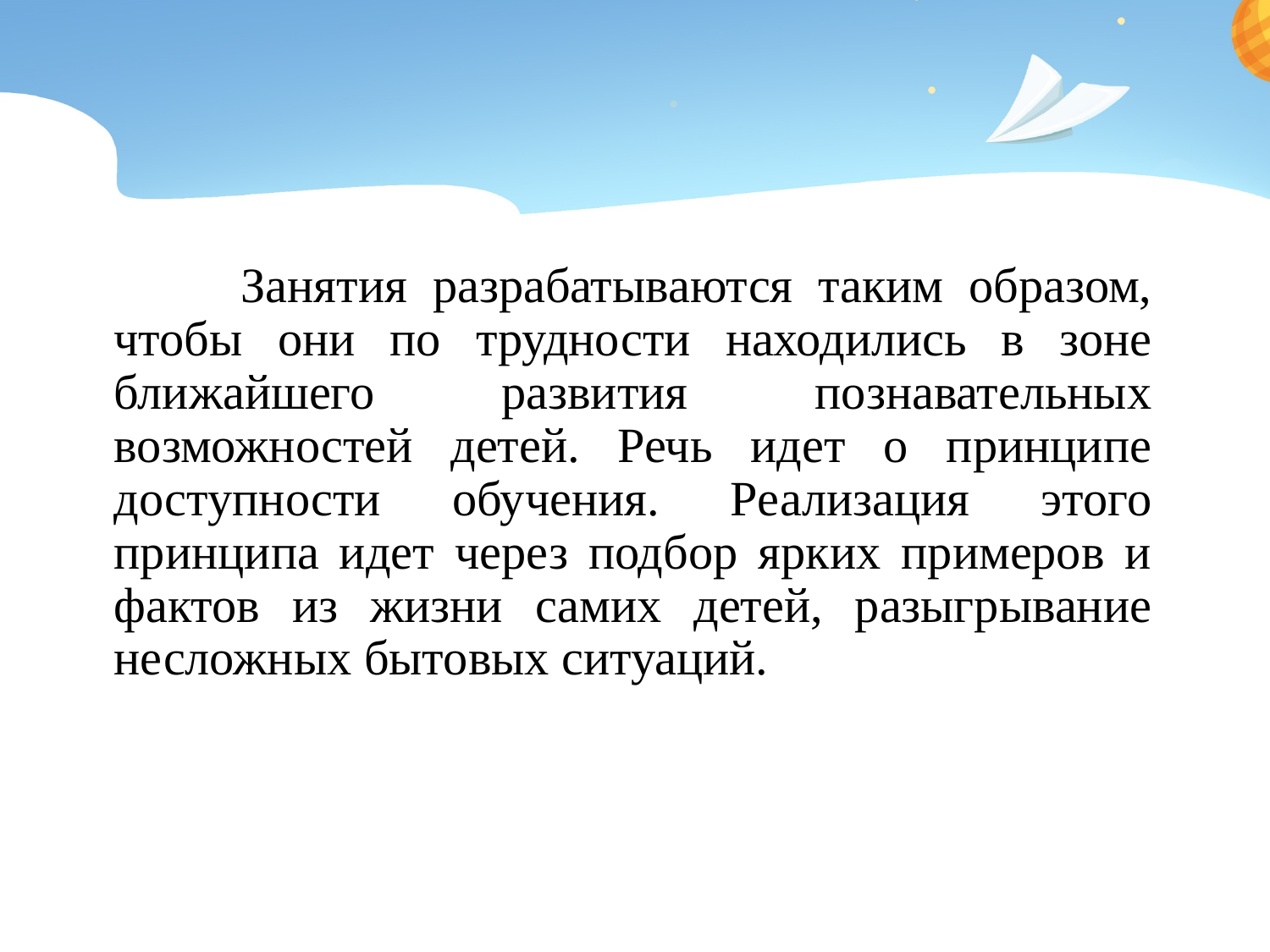

Занятия разрабатываются таким образом, чтобы они по трудности находились в зоне ближайшего развития познавательных возможностей детей. Речь идет о принципе доступности обучения. Реализация этого принципа идет через подбор ярких примеров и фактов из жизни самих детей, разыгрывание несложных бытовых ситуаций.